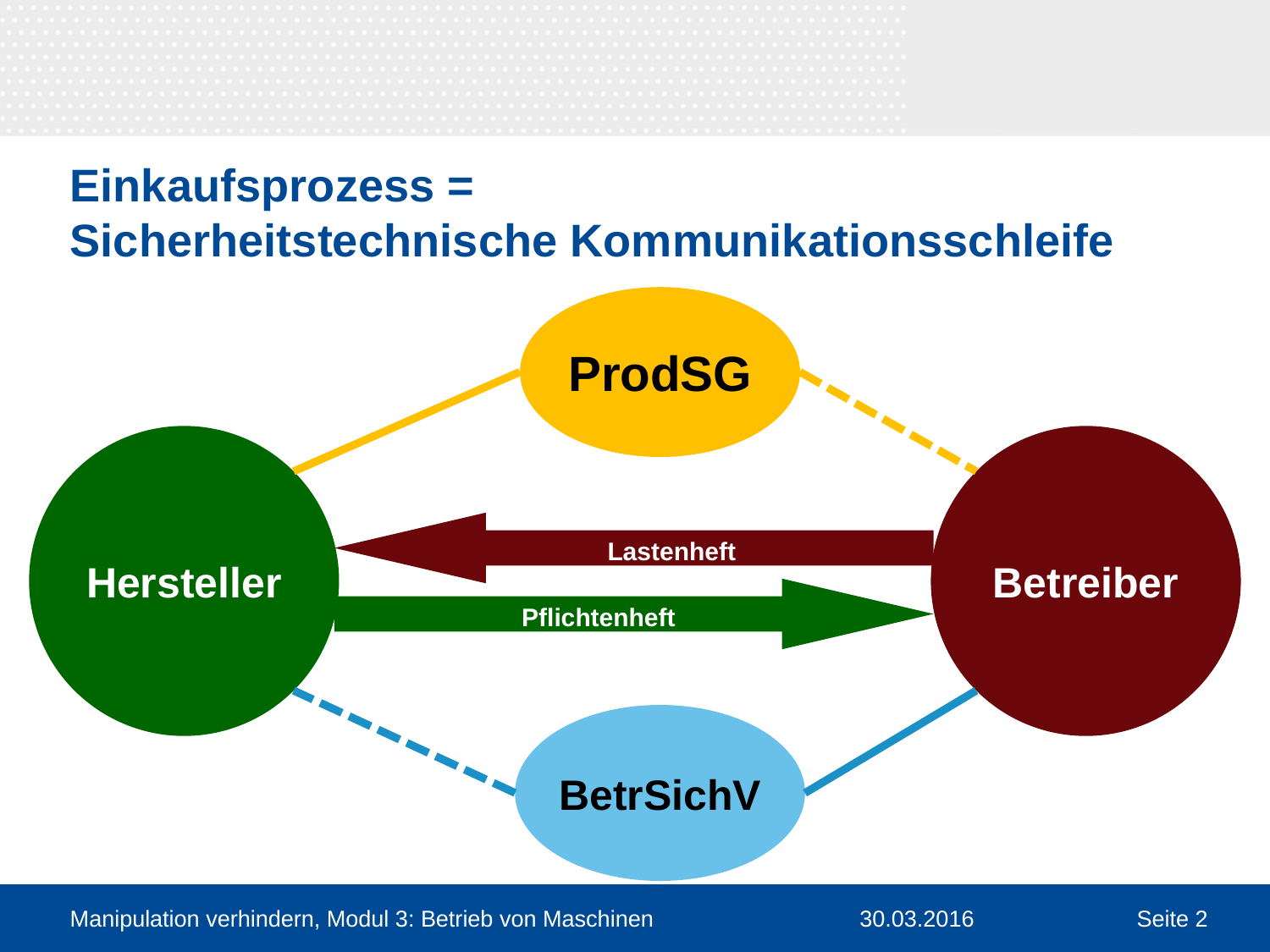

# Einkaufsprozess = Sicherheitstechnische Kommunikationsschleife
ProdSG
Hersteller
Betreiber
Lastenheft
Pflichtenheft
BetrSichV
Manipulation verhindern, Modul 3: Betrieb von Maschinen
30.03.2016
Seite 2